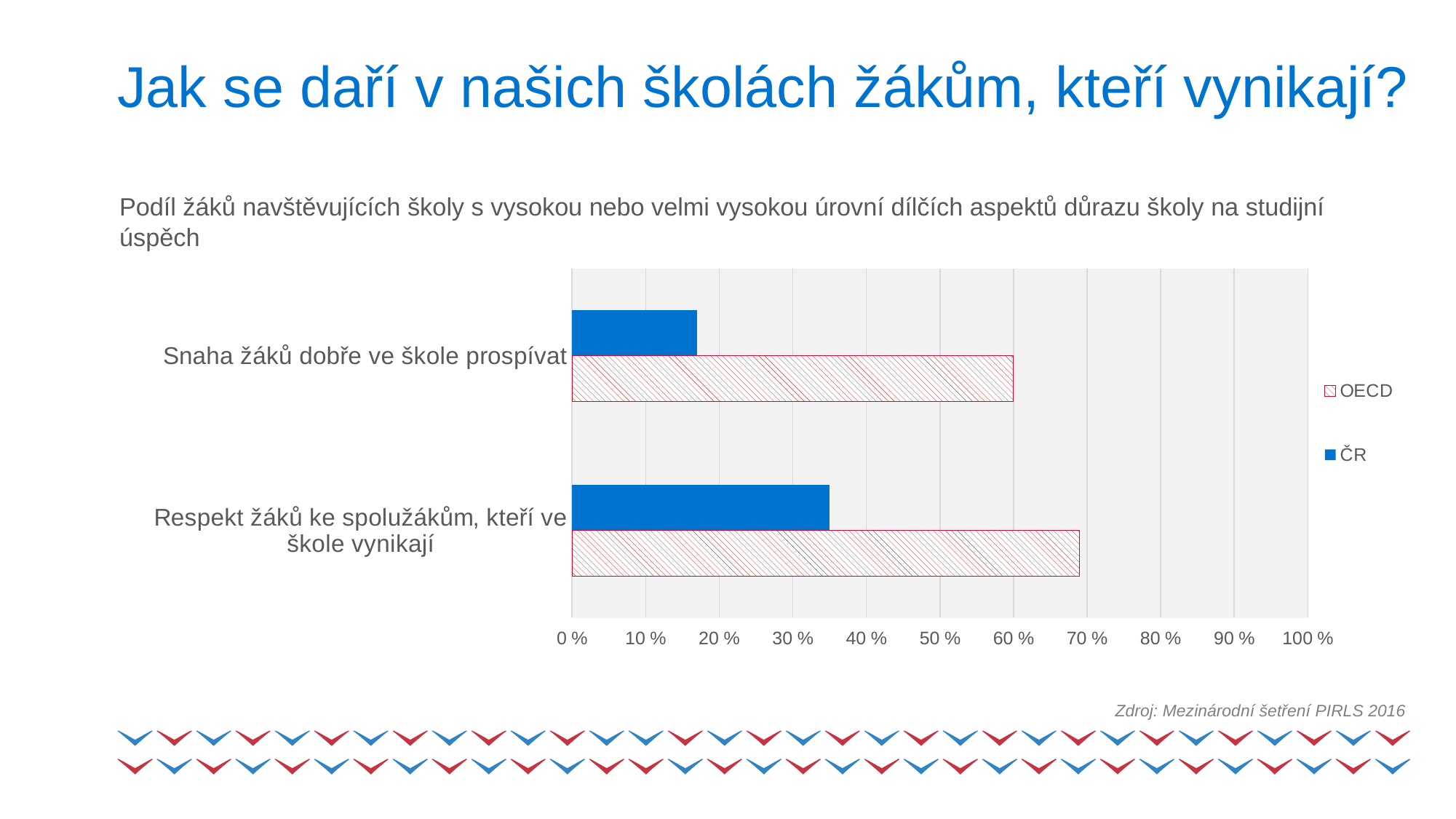

# Jak se daří v našich školách žákům, kteří vynikají?
Podíl žáků navštěvujících školy s vysokou nebo velmi vysokou úrovní dílčích aspektů důrazu školy na studijní úspěch

### Chart

| Category | ČR | OECD |
|---|---|---|
| Snaha žáků dobře ve škole prospívat | 17.0 | 60.0 |
| Respekt žáků ke spolužákům, kteří ve škole vynikají | 35.0 | 69.0 |
Zdroj: Mezinárodní šetření PIRLS 2016